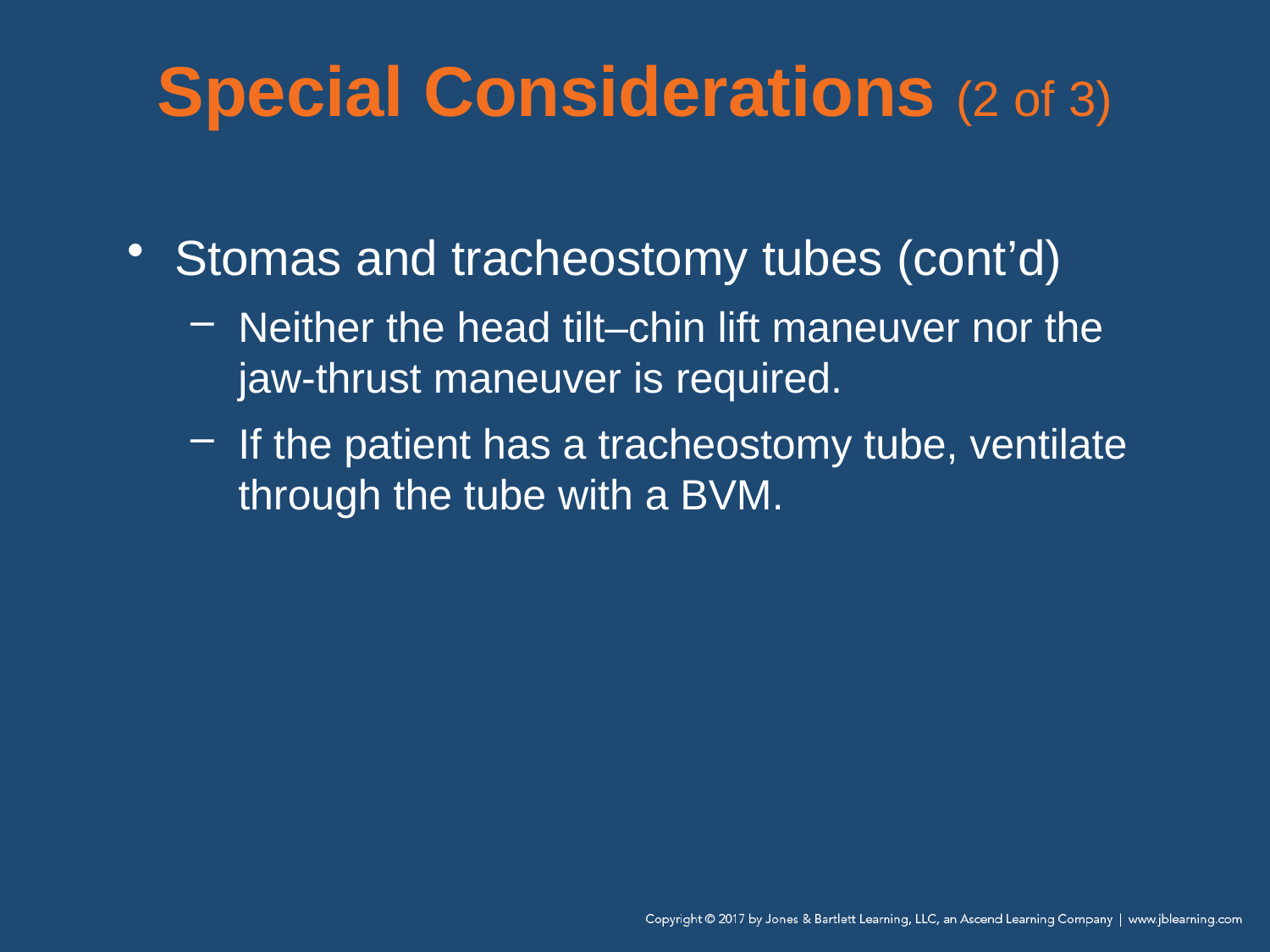

# Special Considerations (2 of 3)
Stomas and tracheostomy tubes (cont’d)
Neither the head tilt–chin lift maneuver nor the jaw-thrust maneuver is required.
If the patient has a tracheostomy tube, ventilate through the tube with a BVM.